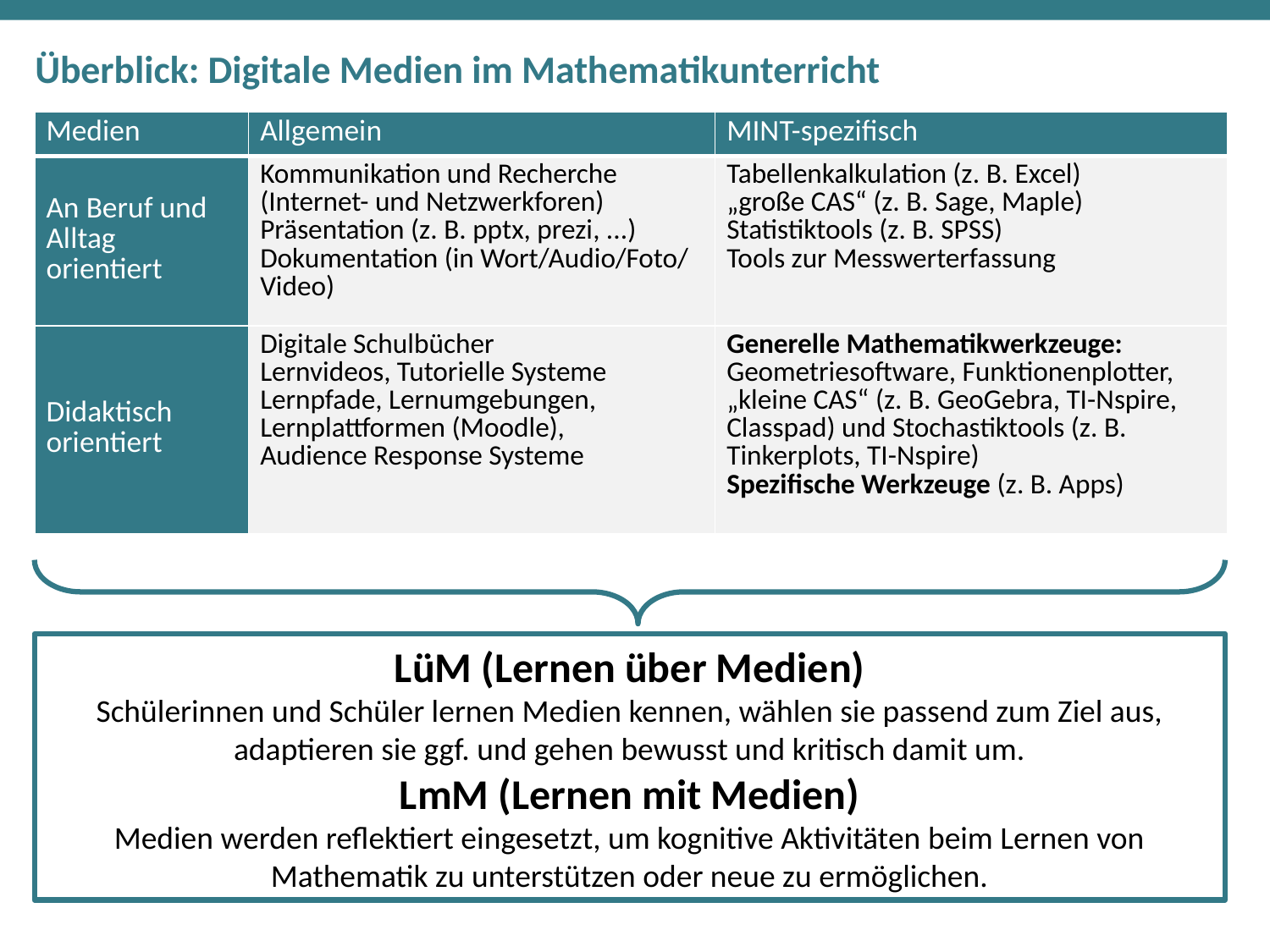

# Überblick: Digitale Medien im Mathematikunterricht
| Medien | Allgemein | MINT-spezifisch |
| --- | --- | --- |
| An Beruf und Alltag orientiert | Kommunikation und Recherche (Internet- und Netzwerkforen) Präsentation (z. B. pptx, prezi, ...) Dokumentation (in Wort/Audio/Foto/ Video) | Tabellenkalkulation (z. B. Excel) „große CAS“ (z. B. Sage, Maple) Statistiktools (z. B. SPSS) Tools zur Messwerterfassung |
| Didaktisch orientiert | Digitale Schulbücher Lernvideos, Tutorielle Systeme Lernpfade, Lernumgebungen, Lernplattformen (Moodle), Audience Response Systeme | Generelle Mathematikwerkzeuge: Geometriesoftware, Funktionenplotter, „kleine CAS“ (z. B. GeoGebra, TI-Nspire, Classpad) und Stochastiktools (z. B. Tinkerplots, TI-Nspire) Spezifische Werkzeuge (z. B. Apps) |
LüM (Lernen über Medien)
Schülerinnen und Schüler lernen Medien kennen, wählen sie passend zum Ziel aus, adaptieren sie ggf. und gehen bewusst und kritisch damit um.
LmM (Lernen mit Medien)
Medien werden reflektiert eingesetzt, um kognitive Aktivitäten beim Lernen von Mathematik zu unterstützen oder neue zu ermöglichen.